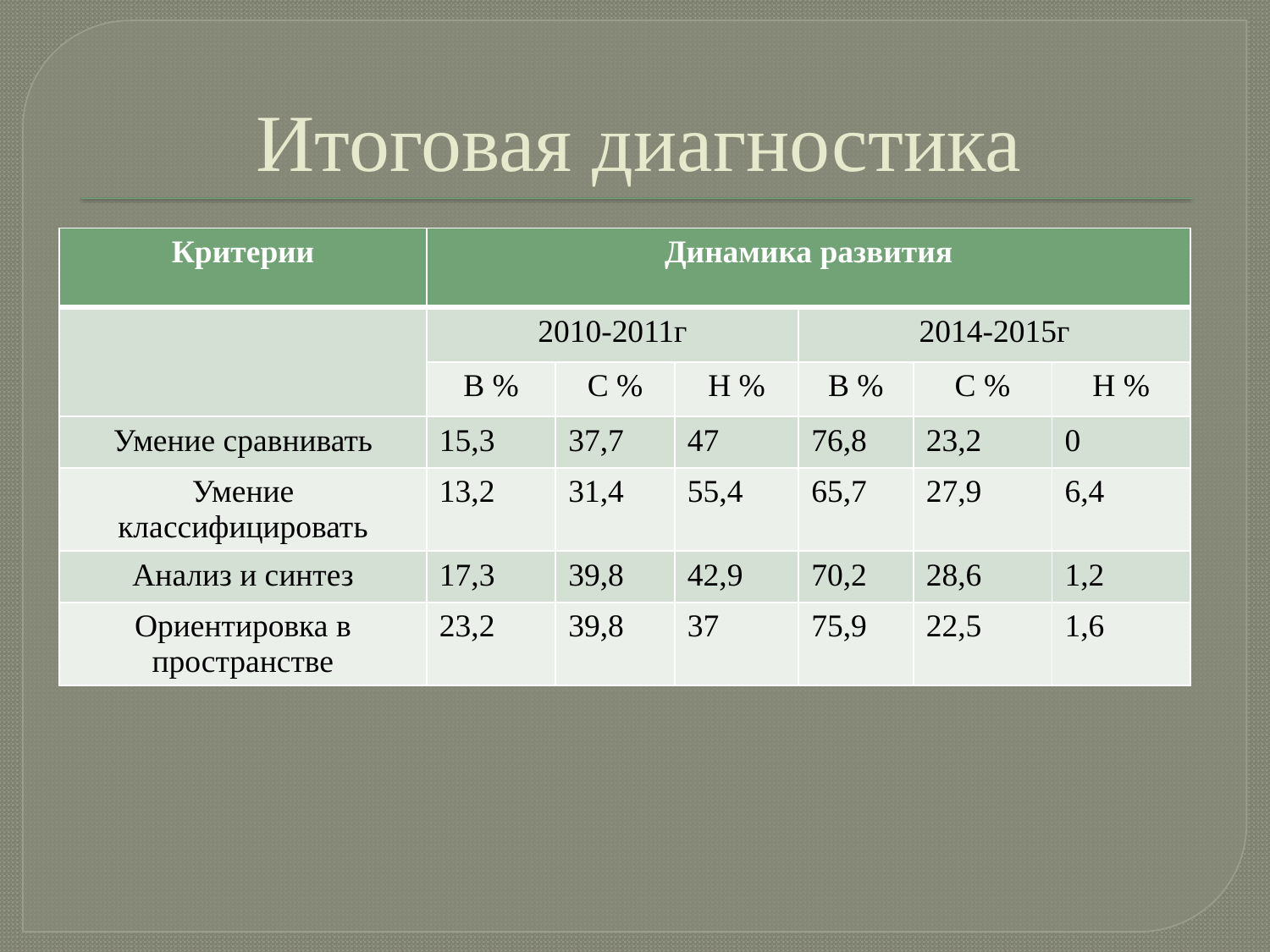

# Итоговая диагностика
| Критерии | Динамика развития |  |  |  |  |  |
| --- | --- | --- | --- | --- | --- | --- |
|  | 2010-2011г |  |  | 2014-2015г |  |  |
|  | В % | С % | Н % | В % | С % | Н % |
| Умение сравнивать | 15,3 | 37,7 | 47 | 76,8 | 23,2 | 0 |
| Умение классифицировать | 13,2 | 31,4 | 55,4 | 65,7 | 27,9 | 6,4 |
| Анализ и синтез | 17,3 | 39,8 | 42,9 | 70,2 | 28,6 | 1,2 |
| Ориентировка в пространстве | 23,2 | 39,8 | 37 | 75,9 | 22,5 | 1,6 |